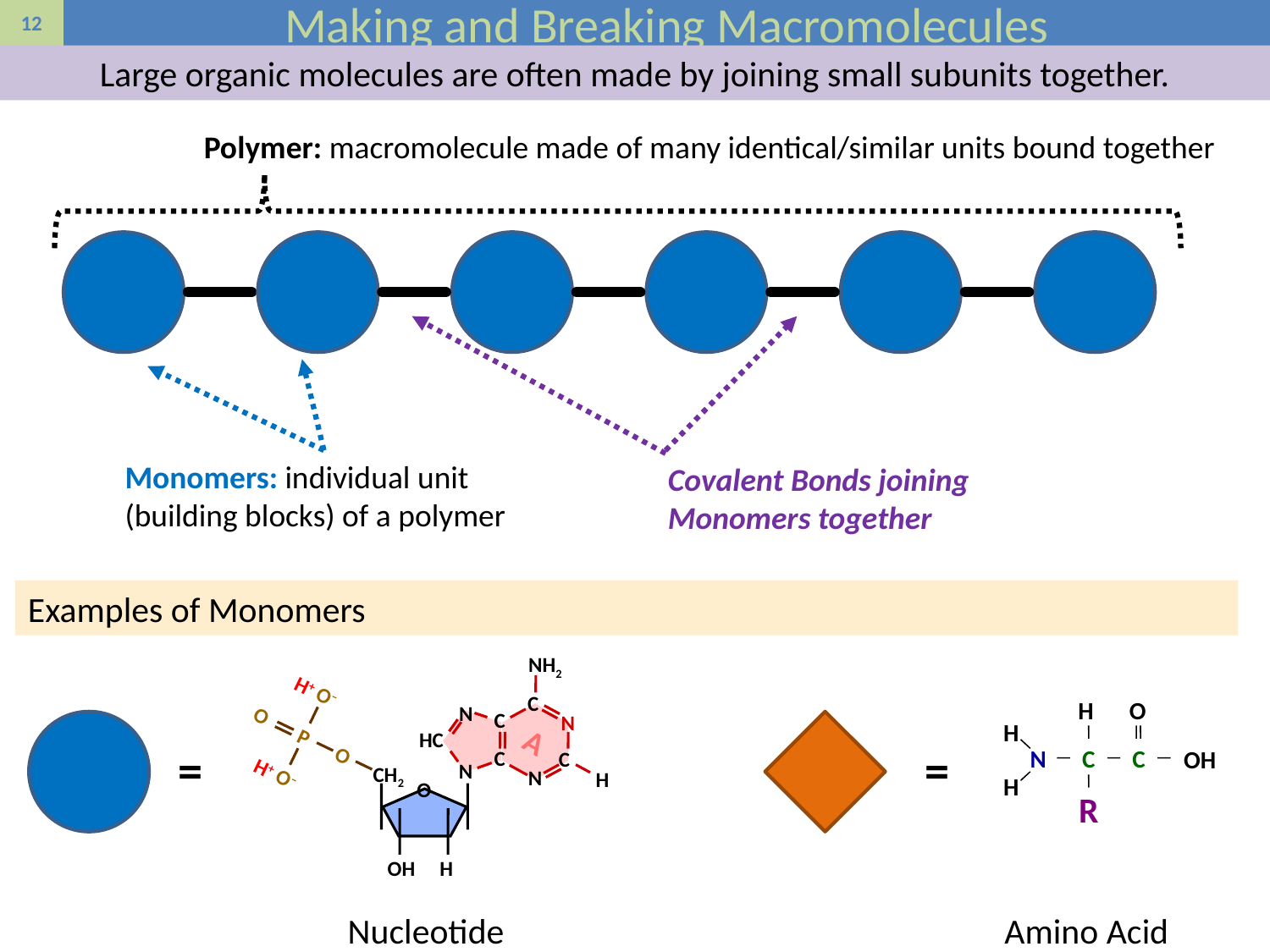

# Making and Breaking Macromolecules

Large organic molecules are often made by joining small subunits together.
Polymer: macromolecule made of many identical/similar units bound together

Monomers: individual unit (building blocks) of a polymer
Covalent Bonds joining Monomers together
Examples of Monomers
NH2

C
N
C

N

A

HC

C
C

N
N

H

O–
H+

O
P
O

H+
O–
CH2
O

OH
H
H
O
H

N
C
C
OH

H

R

=
=
Nucleotide
Amino Acid